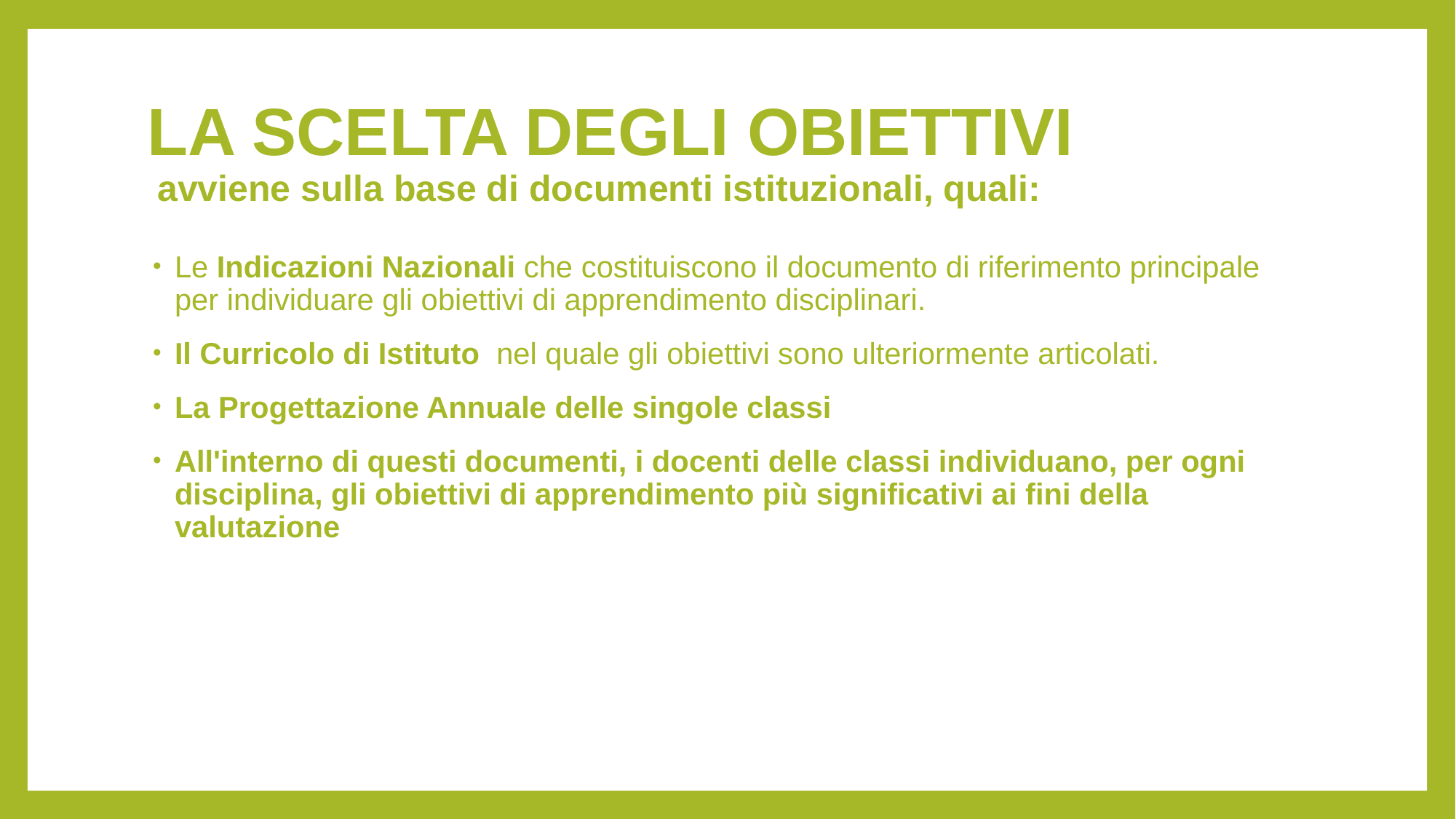

# LA SCELTA DEGLI OBIETTIVI avviene sulla base di documenti istituzionali, quali:
Le Indicazioni Nazionali che costituiscono il documento di riferimento principale per individuare gli obiettivi di apprendimento disciplinari.
Il Curricolo di Istituto  nel quale gli obiettivi sono ulteriormente articolati.
La Progettazione Annuale delle singole classi
All'interno di questi documenti, i docenti delle classi individuano, per ogni disciplina, gli obiettivi di apprendimento più significativi ai fini della valutazione